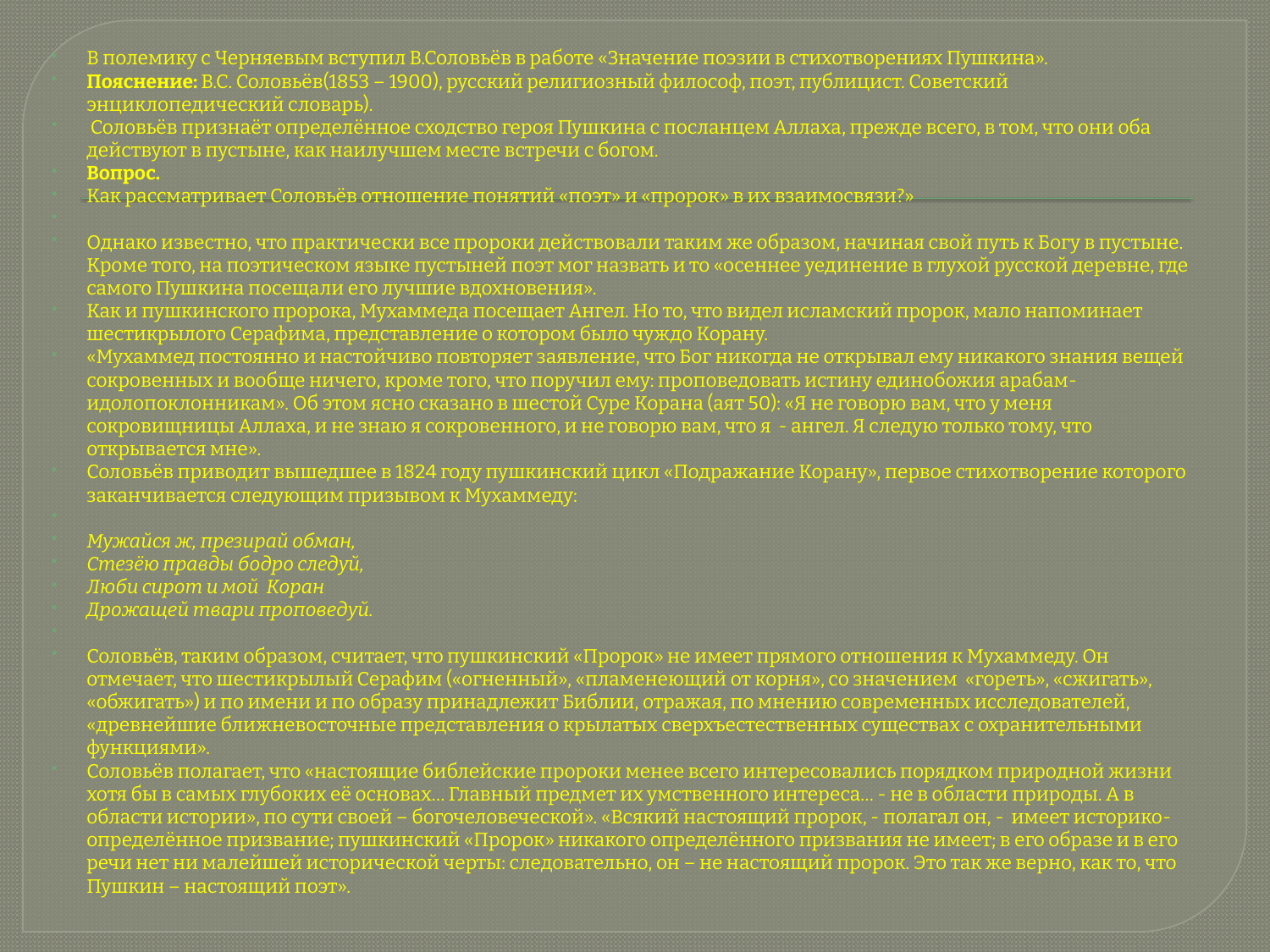

В полемику с Черняевым вступил В.Соловьёв в работе «Значение поэзии в стихотворениях Пушкина».
Пояснение: В.С. Соловьёв(1853 – 1900), русский религиозный философ, поэт, публицист. Советский энциклопедический словарь).
 Соловьёв признаёт определённое сходство героя Пушкина с посланцем Аллаха, прежде всего, в том, что они оба действуют в пустыне, как наилучшем месте встречи с богом.
Вопрос.
Как рассматривает Соловьёв отношение понятий «поэт» и «пророк» в их взаимосвязи?»

Однако известно, что практически все пророки действовали таким же образом, начиная свой путь к Богу в пустыне. Кроме того, на поэтическом языке пустыней поэт мог назвать и то «осеннее уединение в глухой русской деревне, где самого Пушкина посещали его лучшие вдохновения».
Как и пушкинского пророка, Мухаммеда посещает Ангел. Но то, что видел исламский пророк, мало напоминает шестикрылого Серафима, представление о котором было чуждо Корану.
«Мухаммед постоянно и настойчиво повторяет заявление, что Бог никогда не открывал ему никакого знания вещей сокровенных и вообще ничего, кроме того, что поручил ему: проповедовать истину единобожия арабам-идолопоклонникам». Об этом ясно сказано в шестой Суре Корана (аят 50): «Я не говорю вам, что у меня сокровищницы Аллаха, и не знаю я сокровенного, и не говорю вам, что я  - ангел. Я следую только тому, что открывается мне».
Соловьёв приводит вышедшее в 1824 году пушкинский цикл «Подражание Корану», первое стихотворение которого заканчивается следующим призывом к Мухаммеду:

Мужайся ж, презирай обман,
Стезёю правды бодро следуй,
Люби сирот и мой  Коран
Дрожащей твари проповедуй.

Соловьёв, таким образом, считает, что пушкинский «Пророк» не имеет прямого отношения к Мухаммеду. Он отмечает, что шестикрылый Серафим («огненный», «пламенеющий от корня», со значением  «гореть», «сжигать», «обжигать») и по имени и по образу принадлежит Библии, отражая, по мнению современных исследователей, «древнейшие ближневосточные представления о крылатых сверхъестественных существах с охранительными функциями».
Соловьёв полагает, что «настоящие библейские пророки менее всего интересовались порядком природной жизни хотя бы в самых глубоких её основах… Главный предмет их умственного интереса… - не в области природы. А в области истории», по сути своей – богочеловеческой». «Всякий настоящий пророк, - полагал он, -  имеет историко-определённое призвание; пушкинский «Пророк» никакого определённого призвания не имеет; в его образе и в его речи нет ни малейшей исторической черты: следовательно, он – не настоящий пророк. Это так же верно, как то, что Пушкин – настоящий поэт».